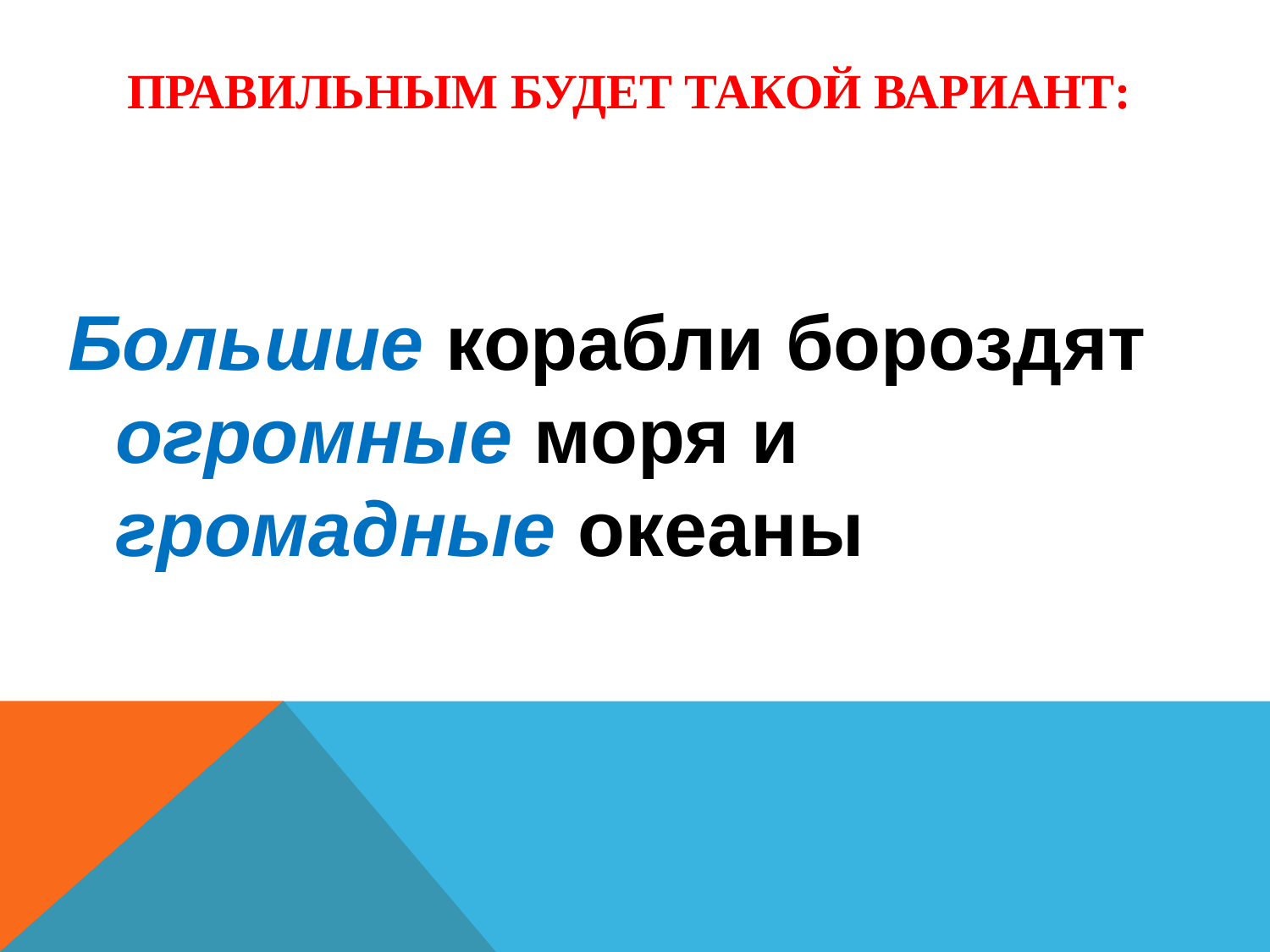

# Правильным будет такой вариант:
Большие корабли бороздят огромные моря и громадные океаны